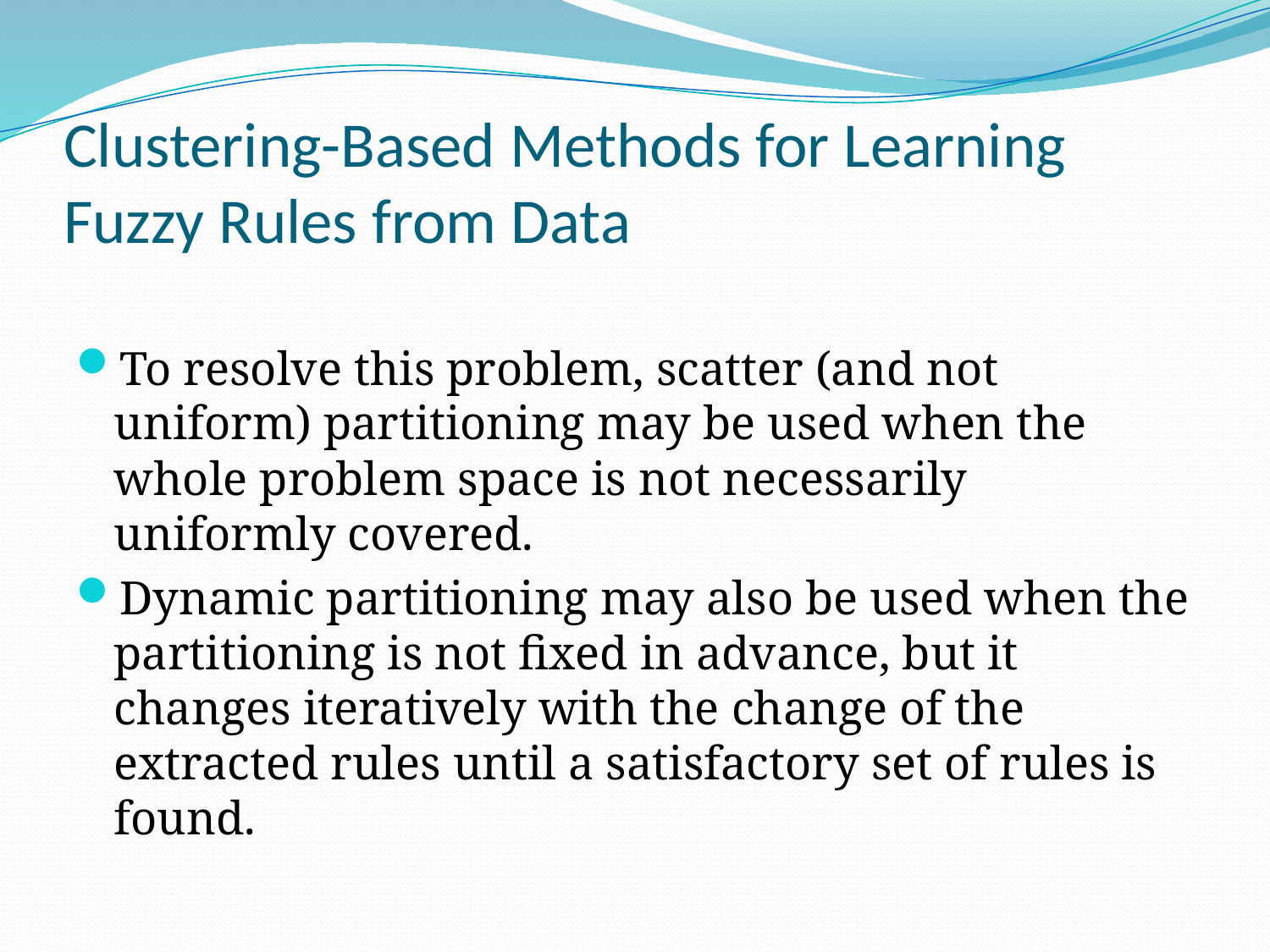

# Clustering-Based Methods for Learning Fuzzy Rules from Data

To resolve this problem, scatter (and not uniform) partitioning may be used when the whole problem space is not necessarily uniformly covered.
Dynamic partitioning may also be used when the partitioning is not fixed in advance, but it changes iteratively with the change of the extracted rules until a satisfactory set of rules is found.